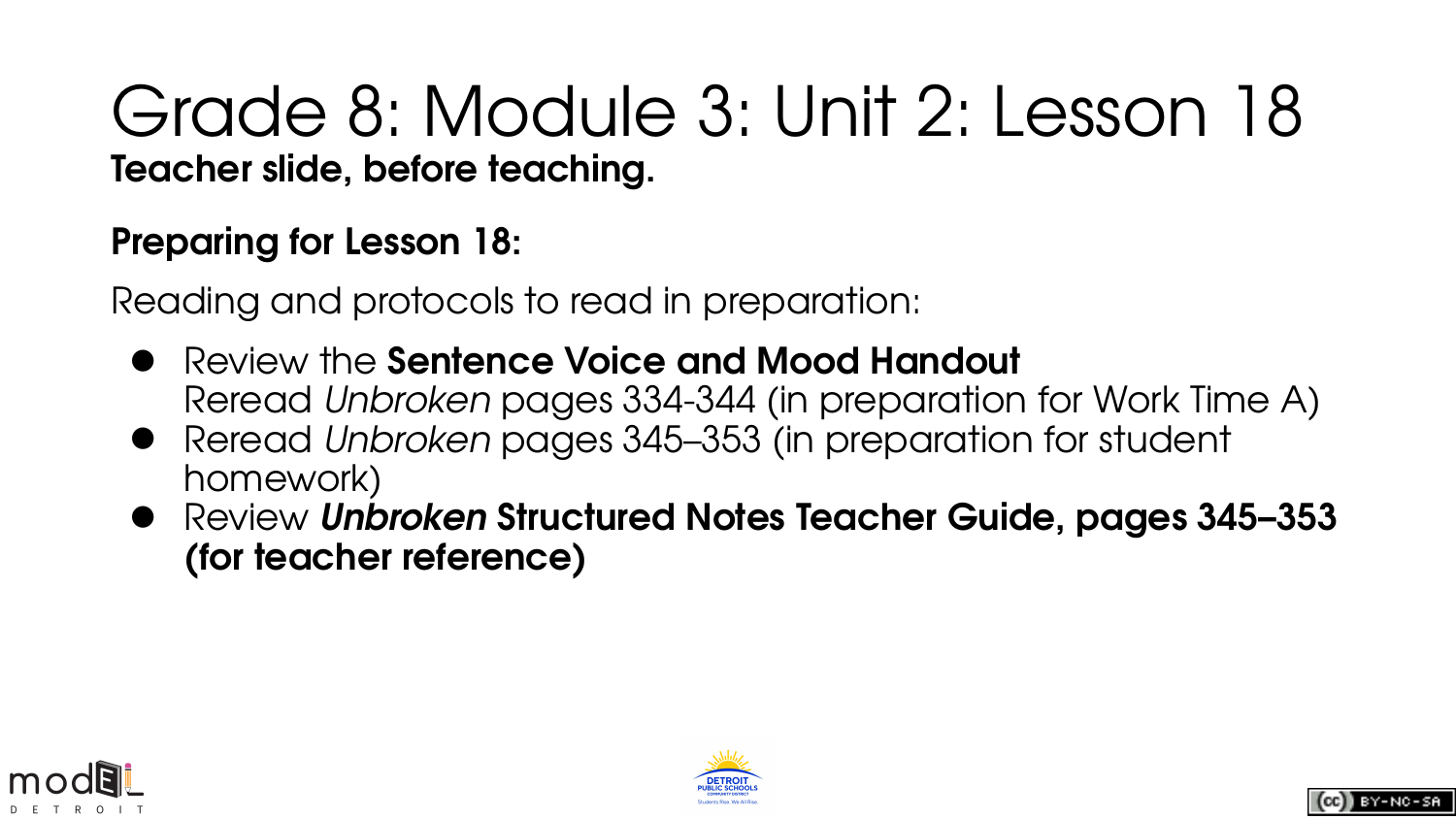

# Grade 8: Module 3: Unit 2: Lesson 18
Teacher slide, before teaching.

Preparing for Lesson 18:
Reading and protocols to read in preparation:
Review the Sentence Voice and Mood Handout
Reread Unbroken pages 334-344 (in preparation for Work Time A)
Reread Unbroken pages 345–353 (in preparation for student homework)
Review Unbroken Structured Notes Teacher Guide, pages 345–353 (for teacher reference)